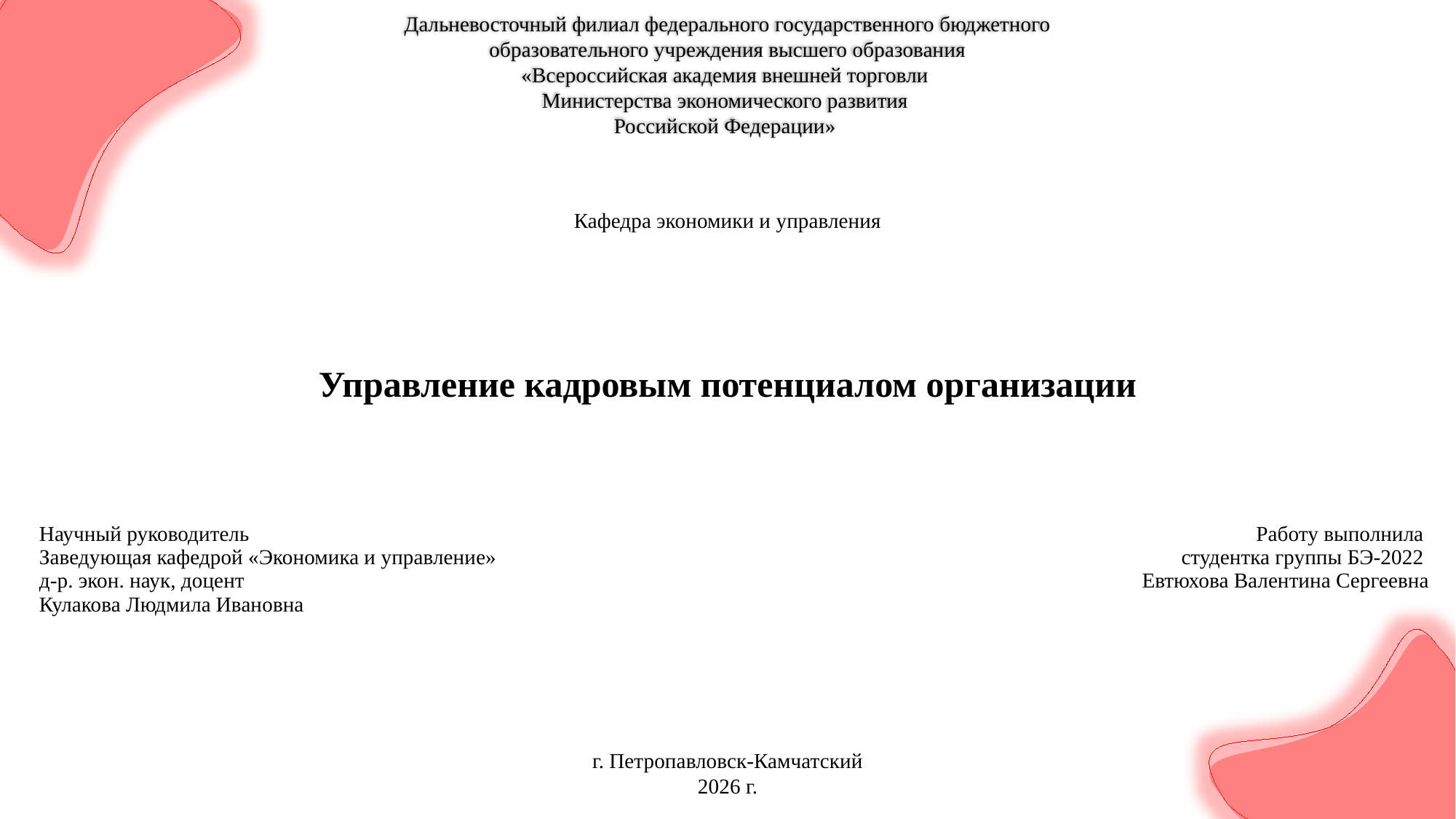

# Дальневосточный филиал федерального государственного бюджетного образовательного учреждения высшего образования «Всероссийская академия внешней торговли Министерства экономического развития Российской Федерации»
Кафедра экономики и управления

Управление кадровым потенциалом организации

| Научный руководитель Заведующая кафедрой «Экономика и управление» д-р. экон. наук, доцент Кулакова Людмила Ивановна | Работу выполнила студентка группы БЭ-2022 Евтюхова Валентина Сергеевна |
| --- | --- |

г. Петропавловск-Камчатский
2026 г.